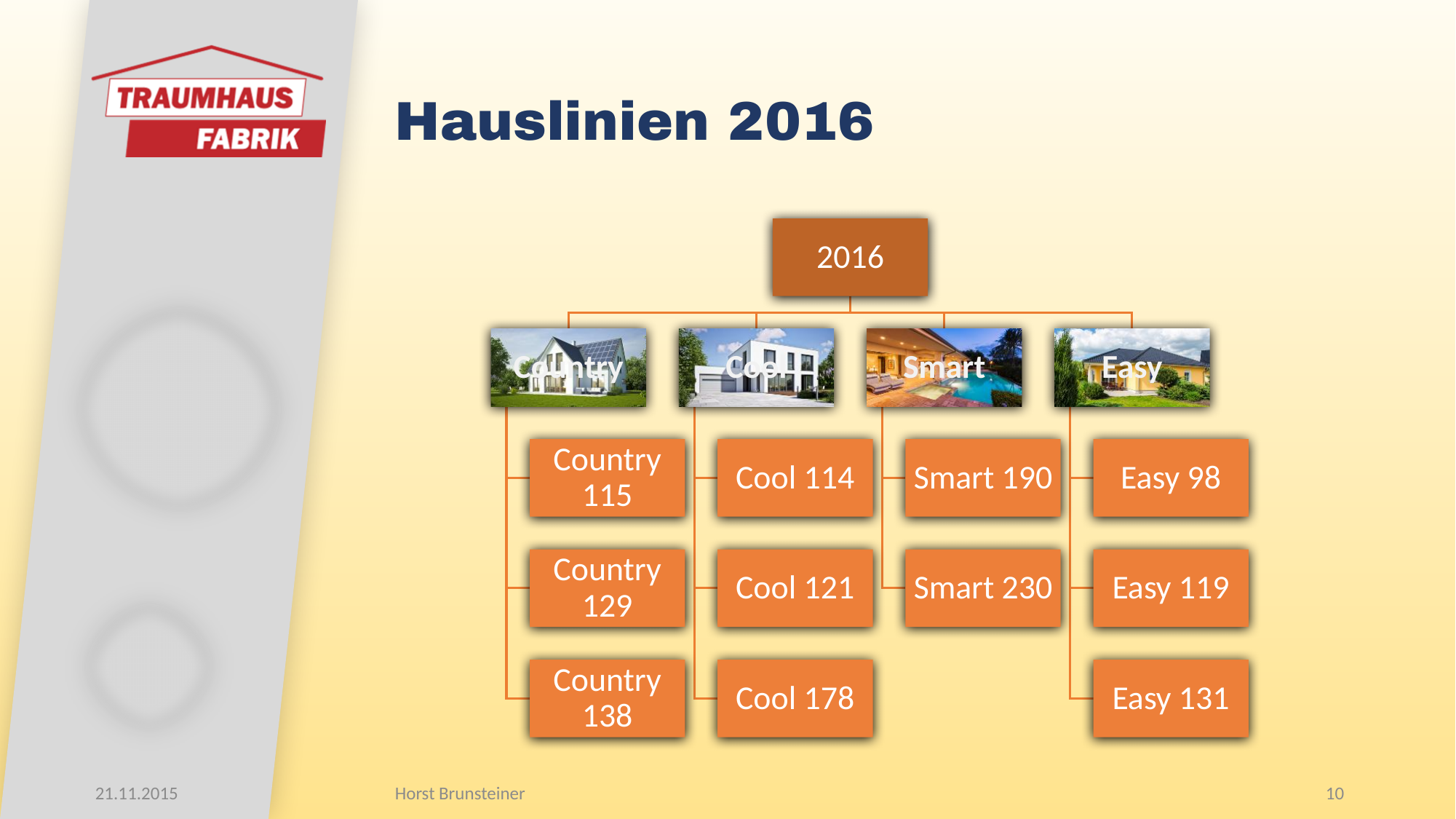

# Hauslinien 2016
2016
Country
Country 115
Country 129
Country 138
Cool
Cool 114
Cool 121
Cool 178
Smart
Smart 190
Smart 230
Easy
Easy 98
Easy 119
Easy 131
21.11.2015
Horst Brunsteiner
10